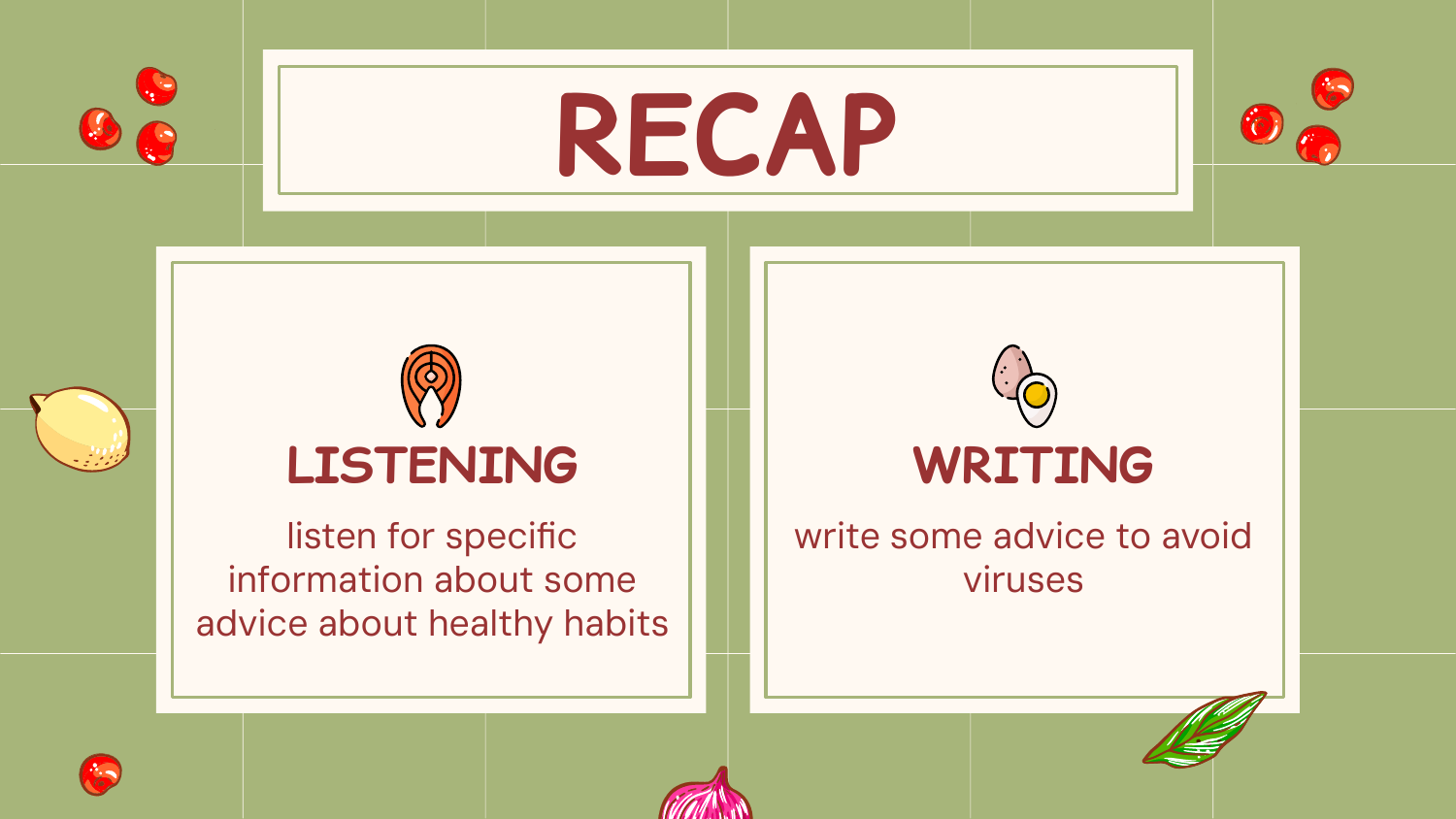

RECAP

WRITING
# LISTENING
listen for specific information about some advice about healthy habits
write some advice to avoid viruses